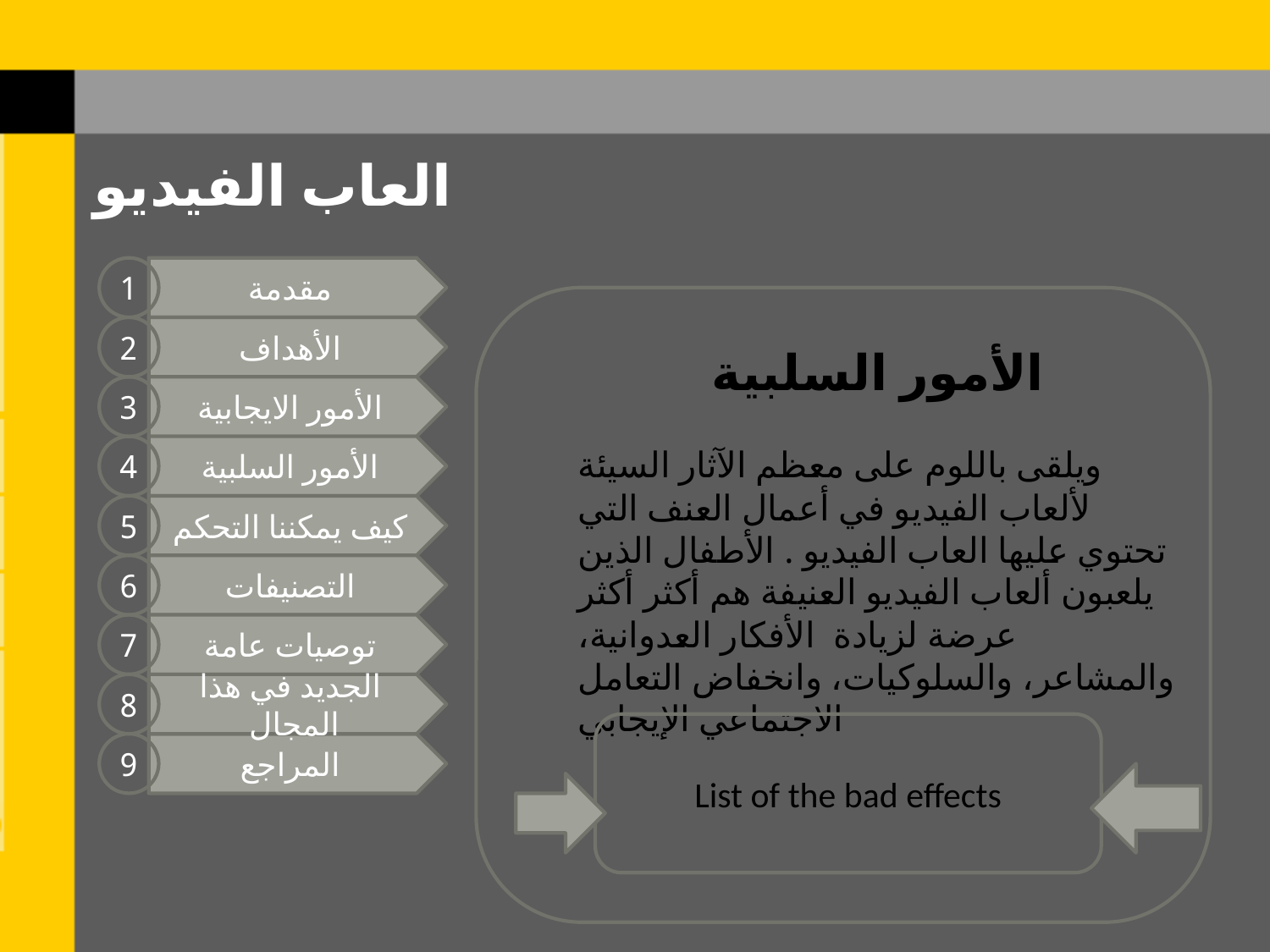

الأمور السلبية

ويلقى باللوم على معظم الآثار السيئة لألعاب الفيديو في أعمال العنف التي تحتوي عليها العاب الفيديو . الأطفال الذين يلعبون ألعاب الفيديو العنيفة هم أكثر أكثر عرضة لزيادة  الأفكار العدوانية، والمشاعر، والسلوكيات، وانخفاض التعامل  الاجتماعي الإيجابي
List of the bad effects